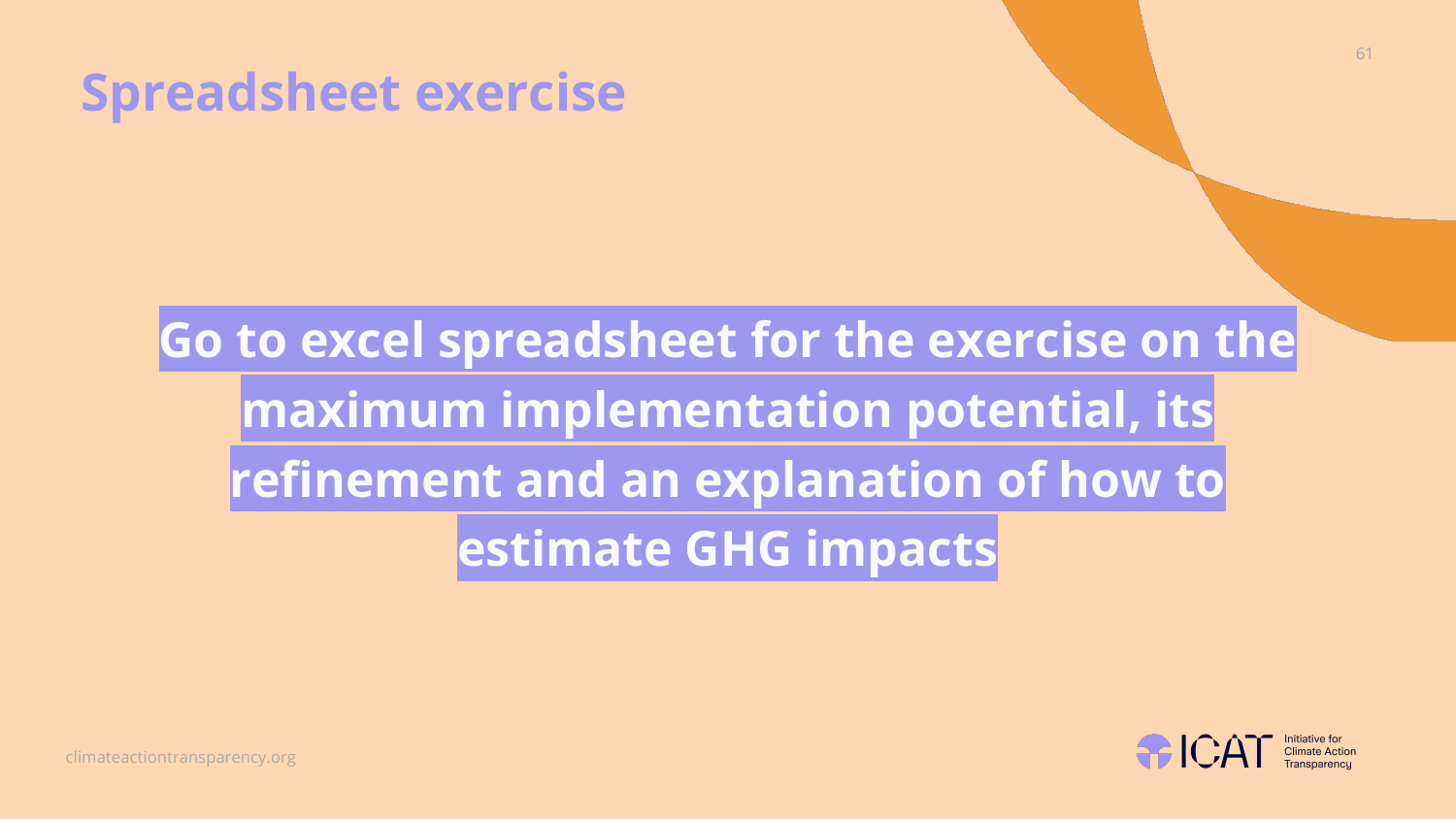

Spreadsheet exercise
Go to excel spreadsheet for the exercise on the maximum implementation potential, its refinement and an explanation of how to estimate GHG impacts